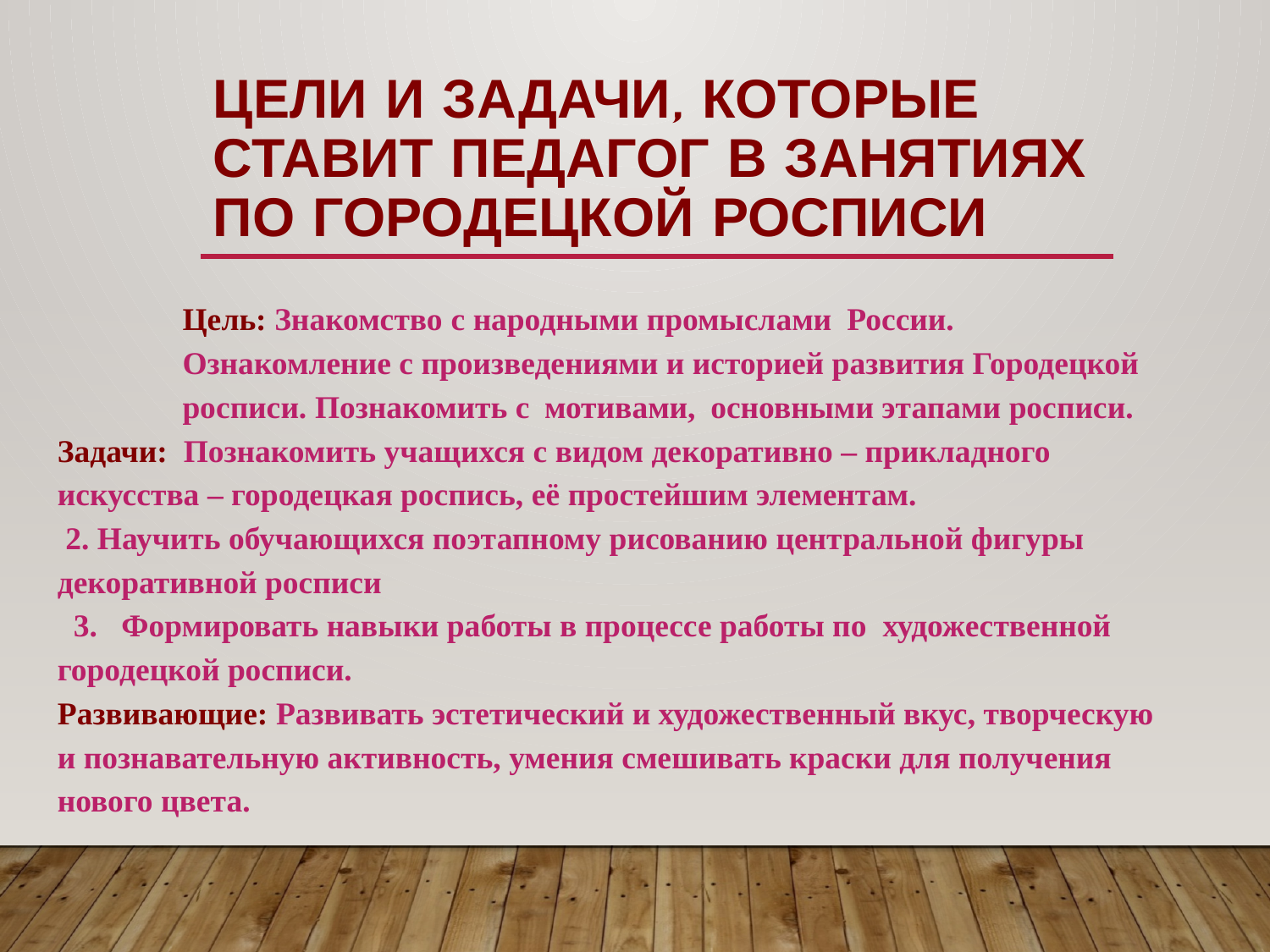

# Цели и задачи, которые ставит педагог в занятиях по городецкой росписи
Цель: Знакомство с народными промыслами России. Ознакомление с произведениями и историей развития Городецкой росписи. Познакомить с мотивами, основными этапами росписи.
Задачи:  Познакомить учащихся с видом декоративно – прикладного искусства – городецкая роспись, её простейшим элементам.
 2. Научить обучающихся поэтапному рисованию центральной фигуры декоративной росписи
  3.   Формировать навыки работы в процессе работы по  художественной городецкой росписи.
Развивающие: Развивать эстетический и художественный вкус, творческую и познавательную активность, умения смешивать краски для получения нового цвета.